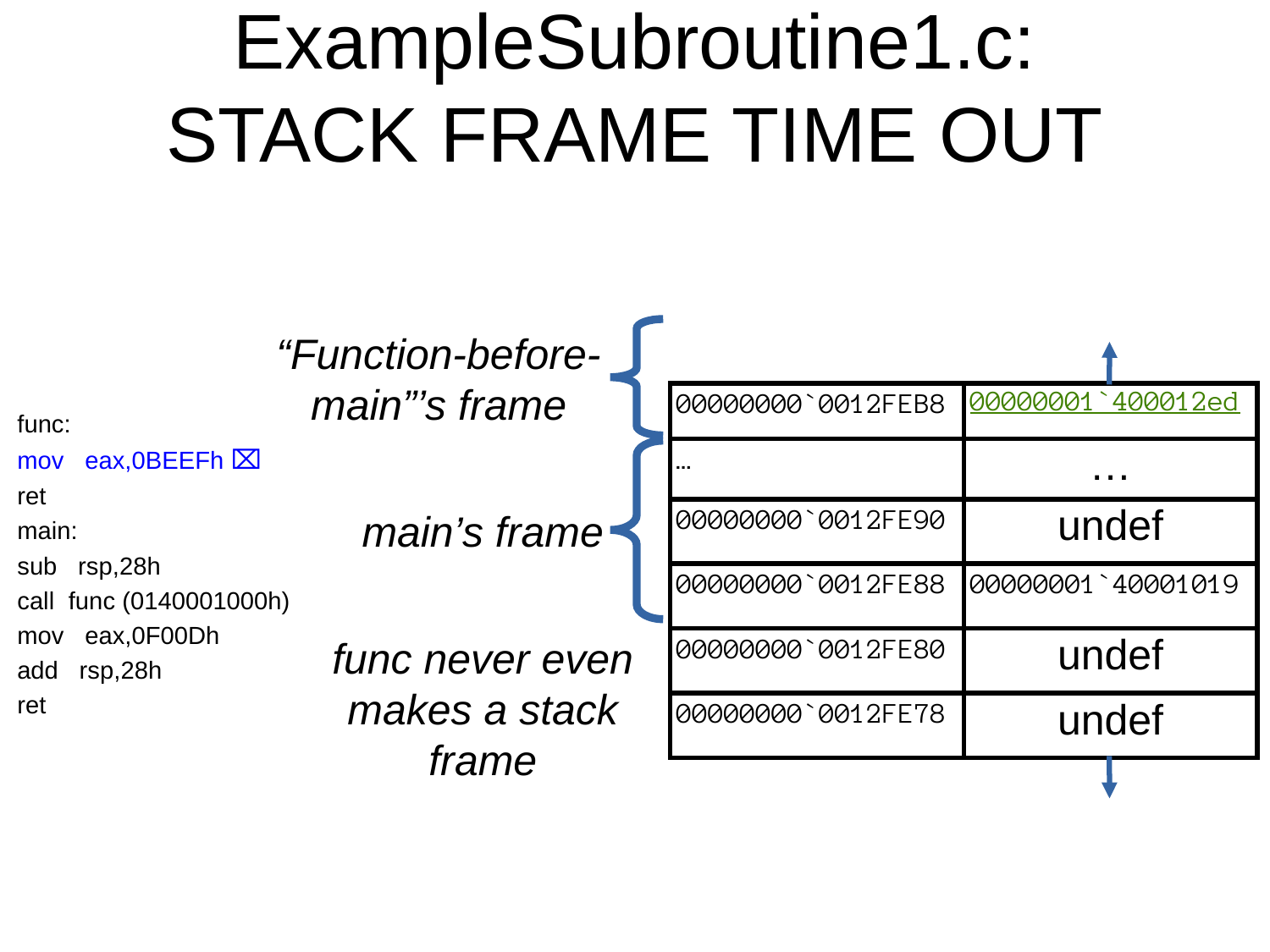

ExampleSubroutine1.c:
STACK FRAME TIME OUT

“Function-before-
main”’s frame

| 00000000`0012FEB8 | 00000001`400012ed |
| --- | --- |
| … | … |
| 00000000`0012FE90 | undef |
| 00000000`0012FE88 | 00000001`40001019 |
| 00000000`0012FE80 | undef |
| 00000000`0012FE78 | undef |
func:
mov   eax,0BEEFh ⌧
ret
main:
sub   rsp,28h
call  func (0140001000h)
mov   eax,0F00Dh
add   rsp,28h
ret

main’s frame
func never even makes a stack frame